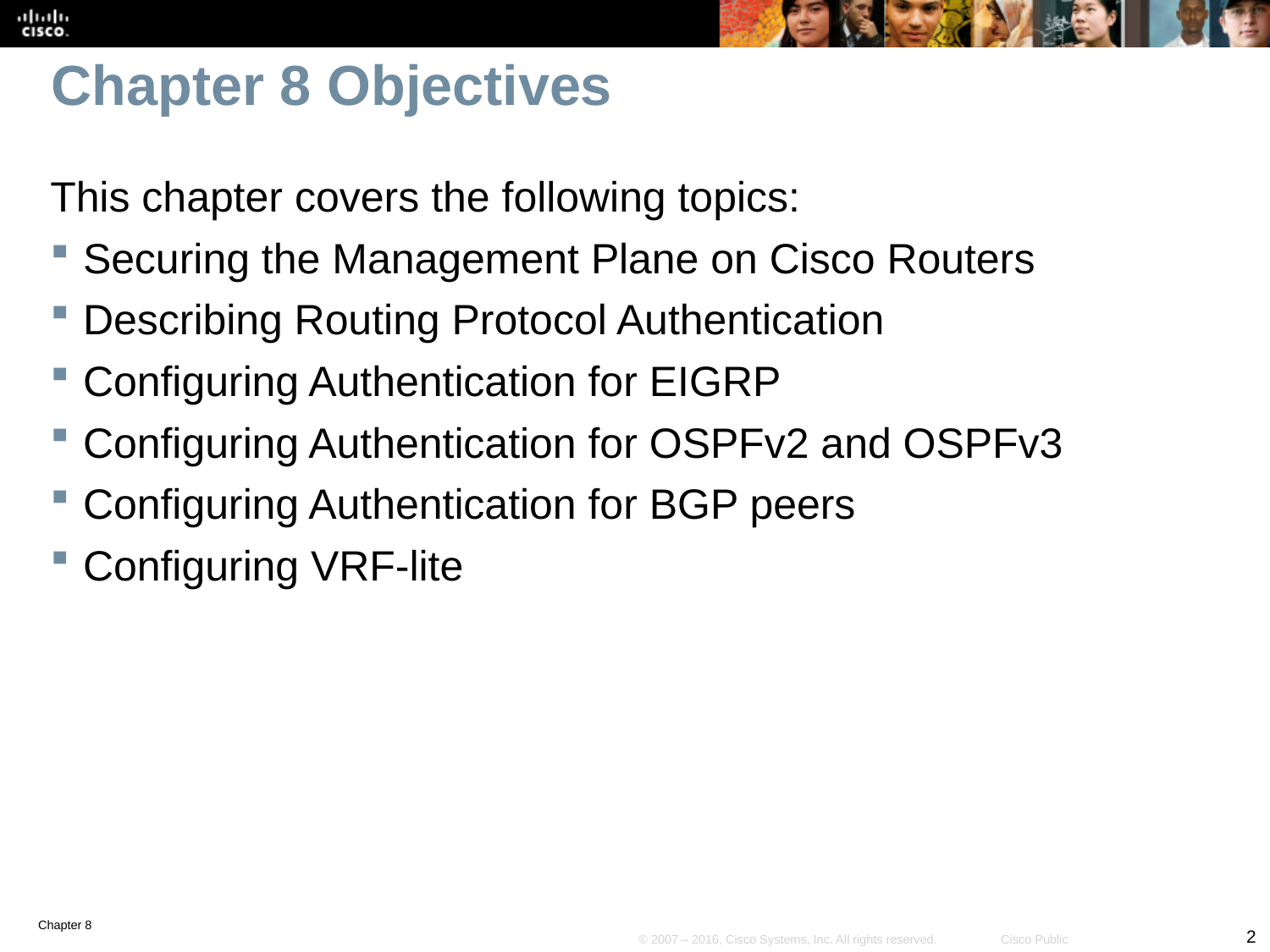

# Chapter 8 Objectives
This chapter covers the following topics:
Securing the Management Plane on Cisco Routers
Describing Routing Protocol Authentication
Configuring Authentication for EIGRP
Configuring Authentication for OSPFv2 and OSPFv3
Configuring Authentication for BGP peers
Configuring VRF-lite